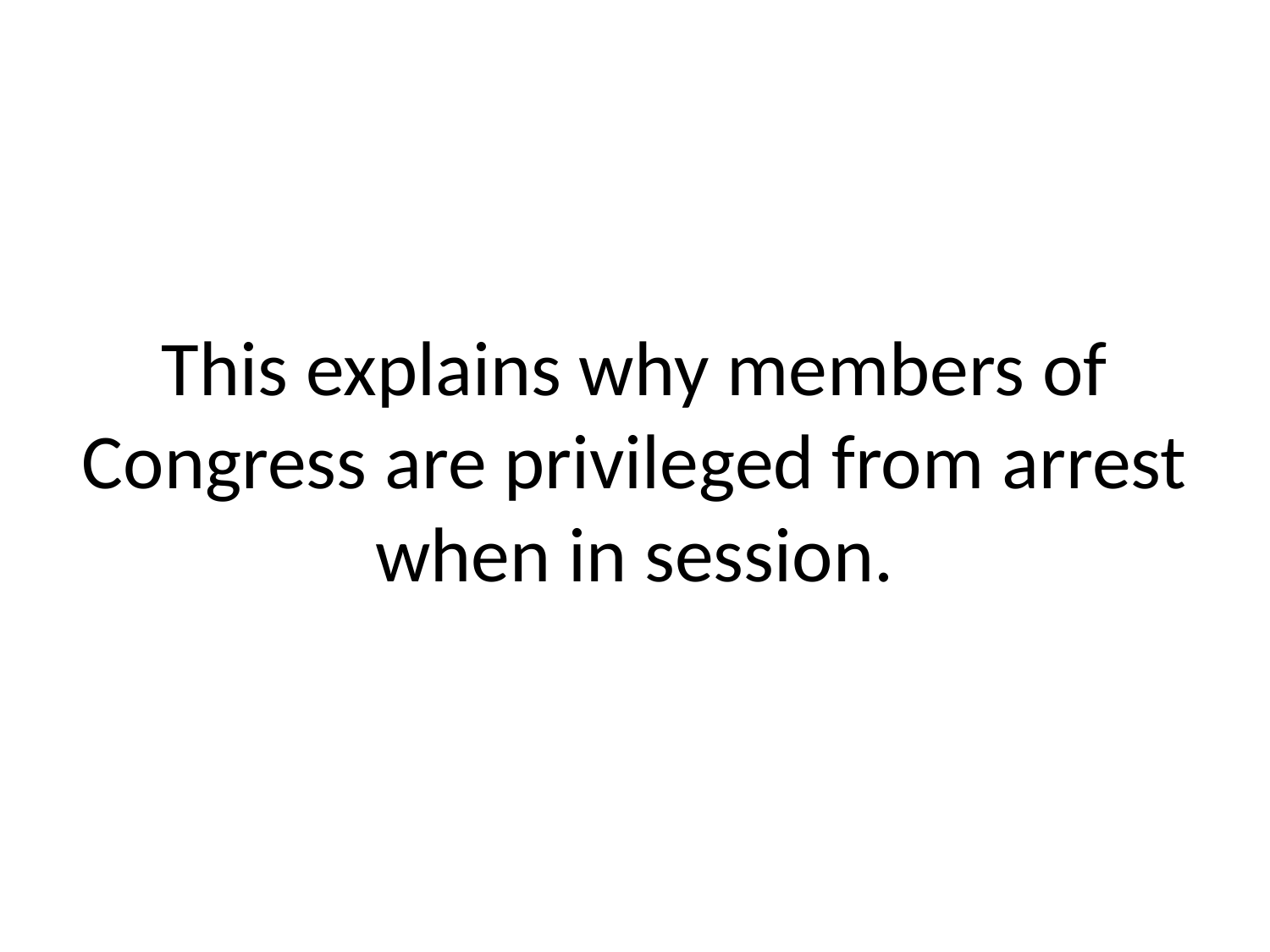

# This explains why members of Congress are privileged from arrest when in session.